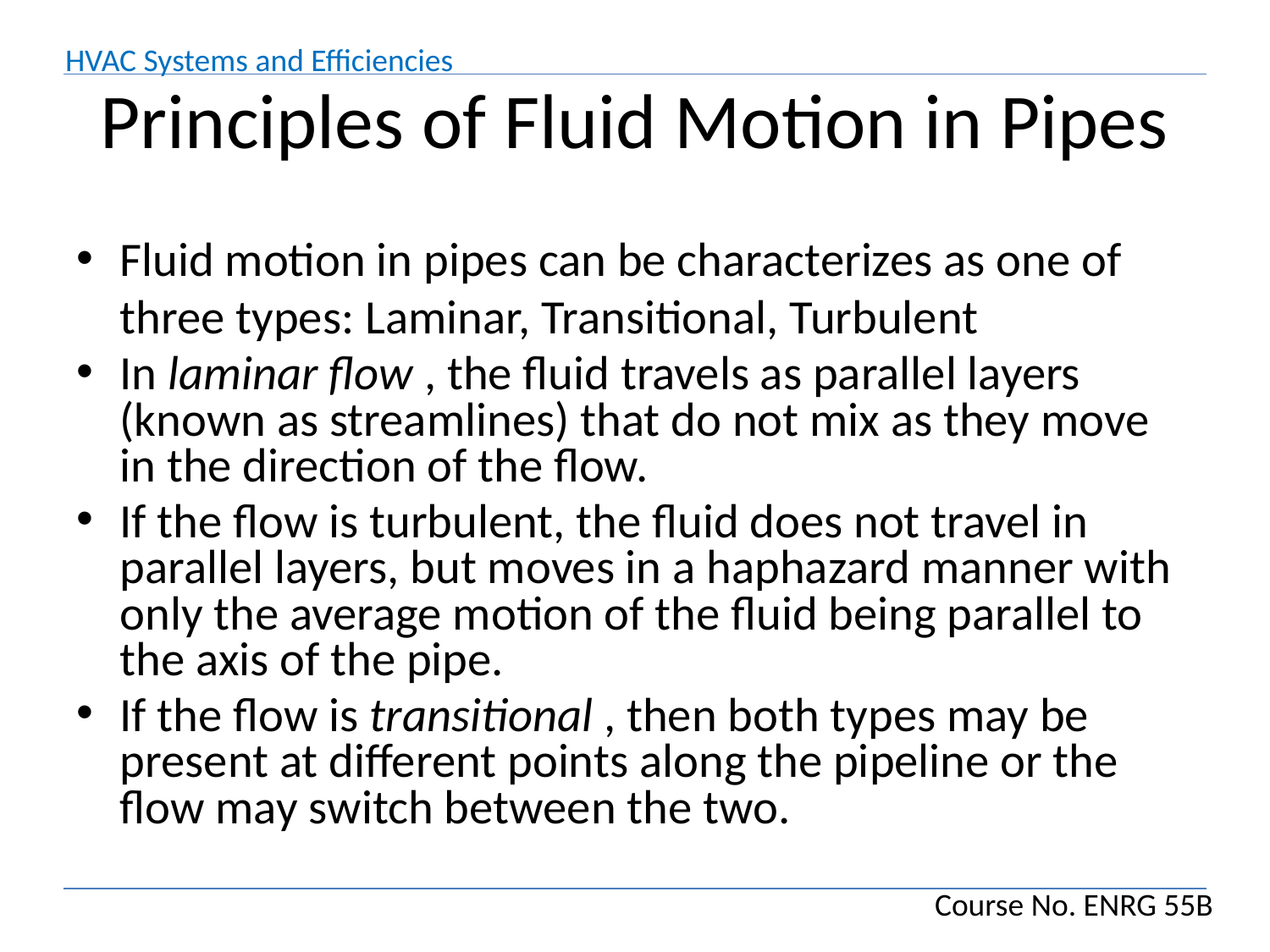

# Principles of Fluid Motion in Pipes
Fluid motion in pipes can be characterizes as one of three types: Laminar, Transitional, Turbulent
In laminar flow , the fluid travels as parallel layers (known as streamlines) that do not mix as they move in the direction of the flow.
If the flow is turbulent, the fluid does not travel in parallel layers, but moves in a haphazard manner with only the average motion of the fluid being parallel to the axis of the pipe.
If the flow is transitional , then both types may be present at different points along the pipeline or the flow may switch between the two.